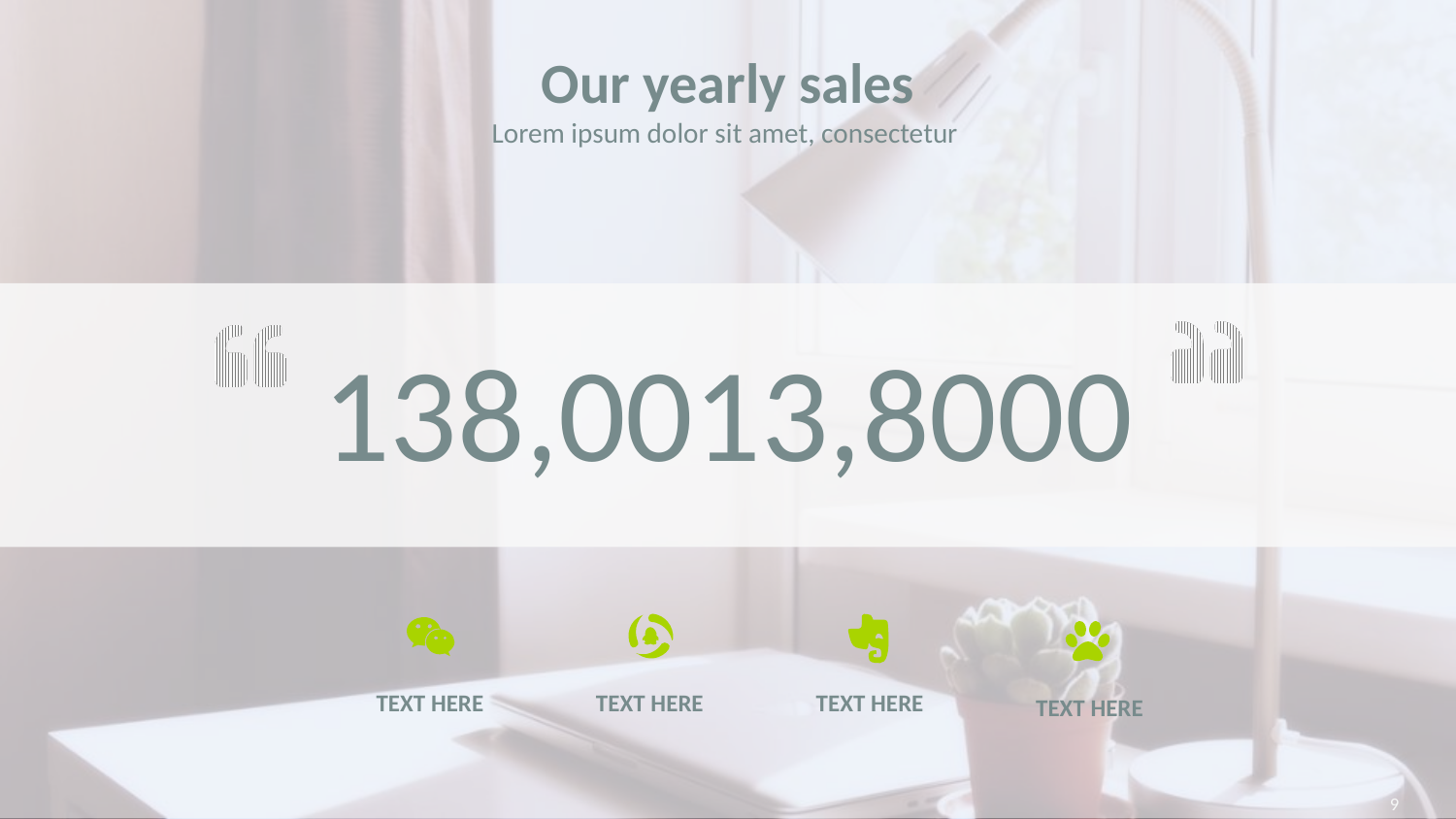

Our yearly sales
Lorem ipsum dolor sit amet, consectetur

138,0013,8000

TEXT HERE

TEXT HERE

TEXT HERE

TEXT HERE